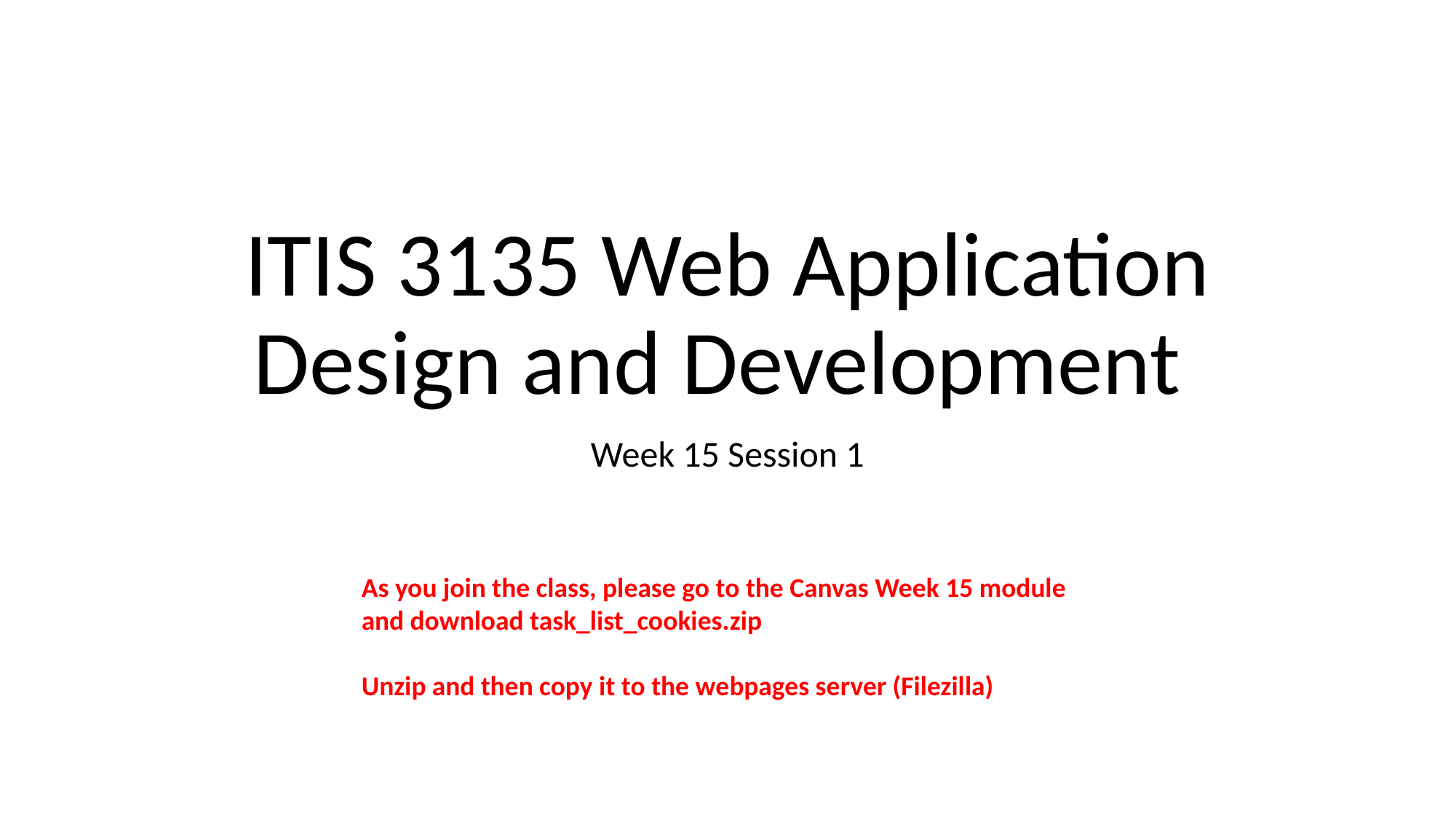

# ITIS 3135 Web Application Design and Development
Week 15 Session 1
As you join the class, please go to the Canvas Week 15 module and download task_list_cookies.zip

Unzip and then copy it to the webpages server (Filezilla)